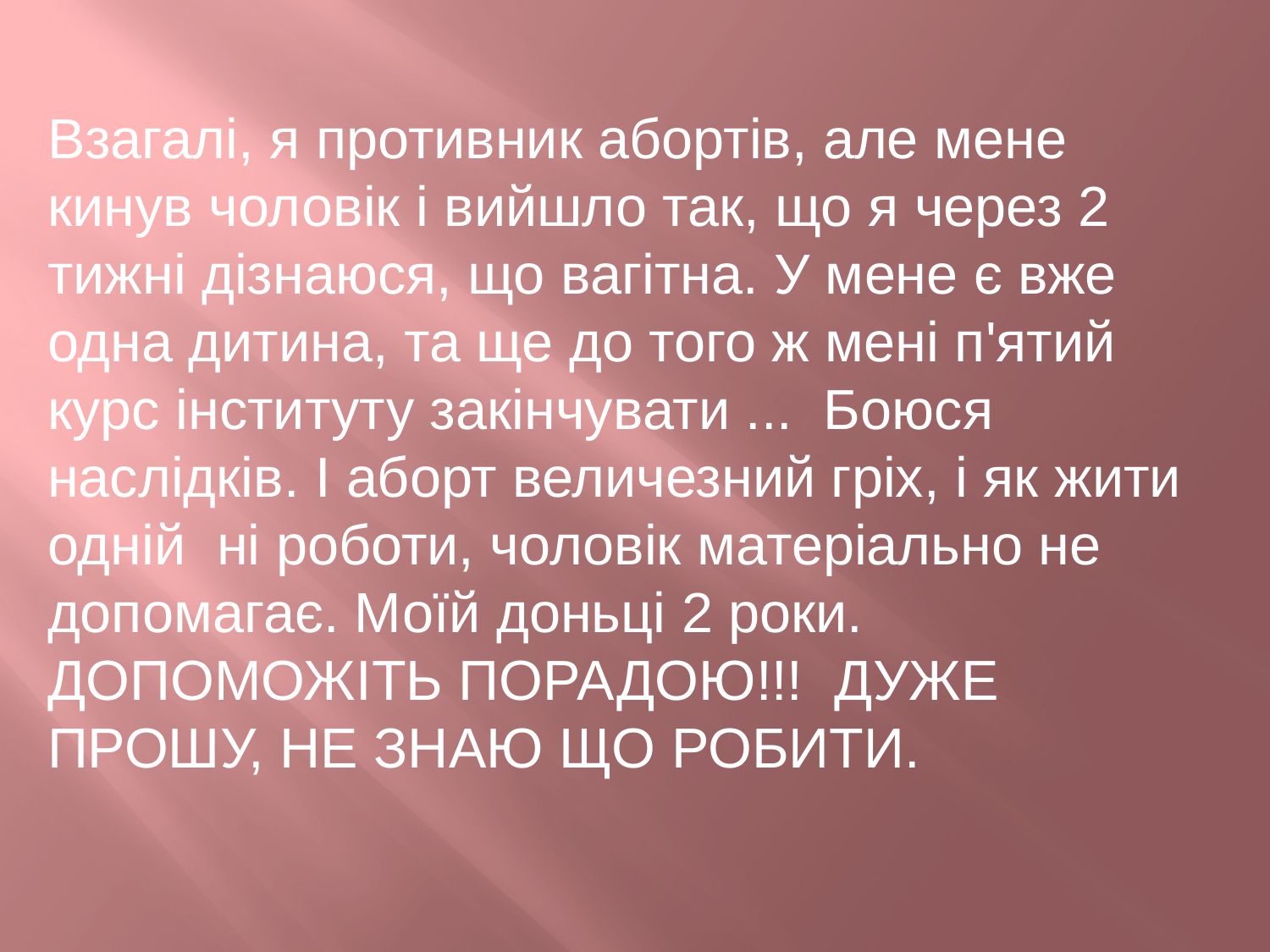

Взагалі, я противник абортів, але мене кинув чоловік і вийшло так, що я через 2 тижні дізнаюся, що вагітна. У мене є вже одна дитина, та ще до того ж мені п'ятий курс інституту закінчувати ...  Боюся наслідків. І аборт величезний гріх, і як жити одній  ні роботи, чоловік матеріально не допомагає. Моїй доньці 2 роки. ДОПОМОЖІТЬ ПОРАДОЮ!!!  ДУЖЕ ПРОШУ, НЕ ЗНАЮ ЩО РОБИТИ.